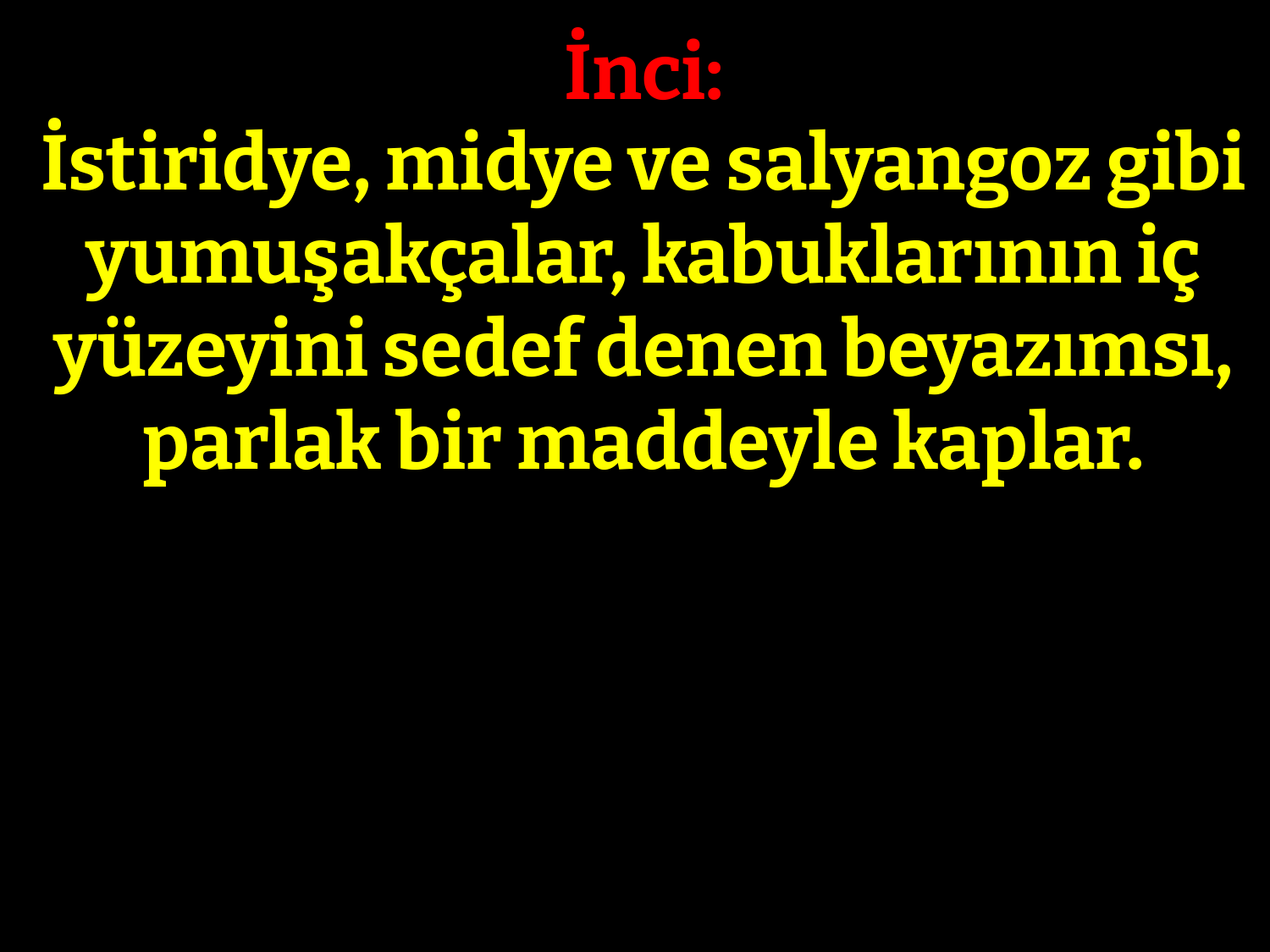

İnci:
İstiridye, midye ve salyangoz gibi yumuşakçalar, kabuklarının iç yüzeyini sedef denen beyazımsı, parlak bir maddeyle kaplar.
#